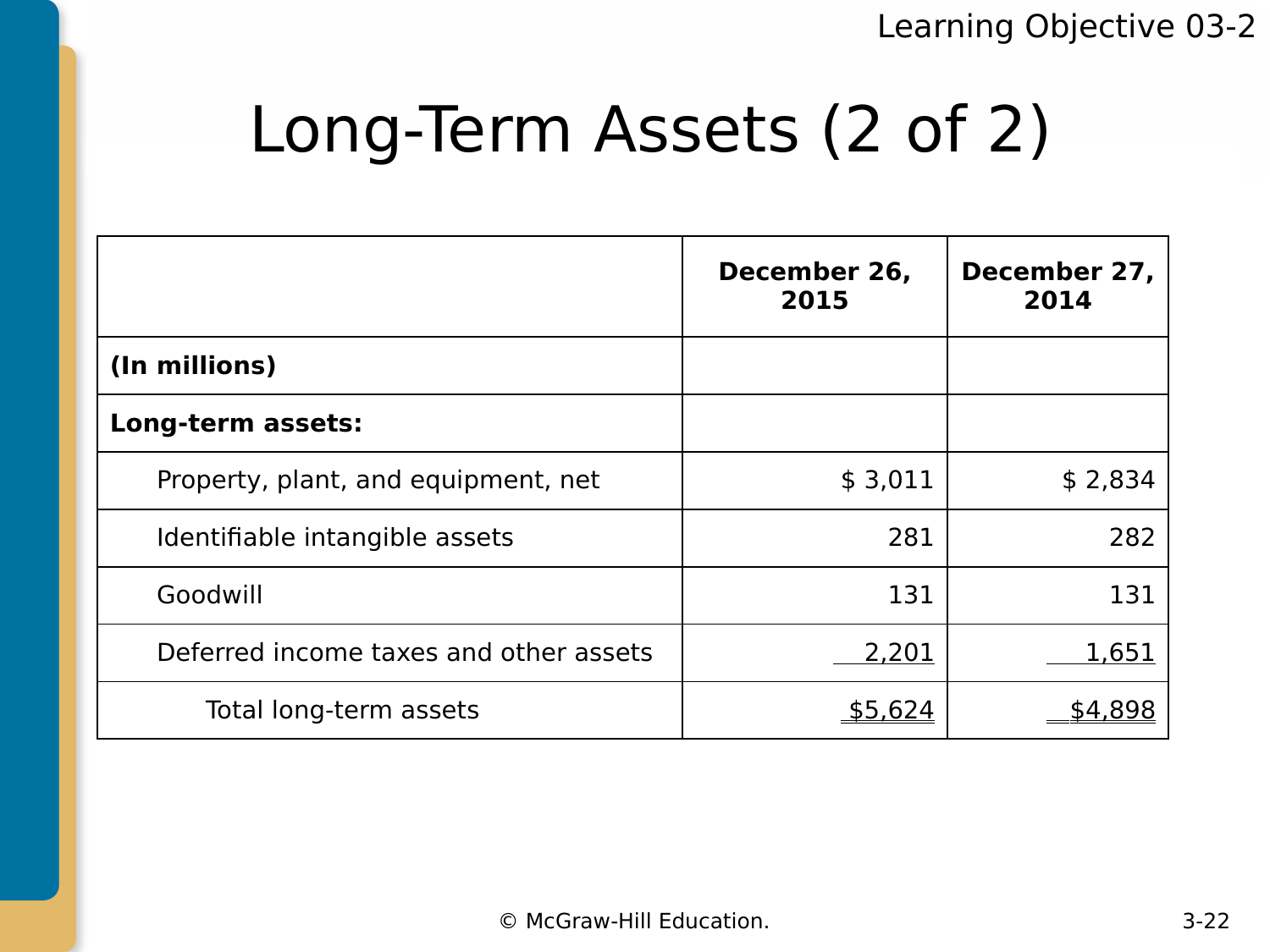

Learning Objective 03-2
# Long-Term Assets (2 of 2)
|  | December 26, 2015 | December 27, 2014 |
| --- | --- | --- |
| (In millions) |  |  |
| Long-term assets: |  |  |
| Property, plant, and equipment, net | $ 3,011 | $ 2,834 |
| Identifiable intangible assets | 281 | 282 |
| Goodwill | 131 | 131 |
| Deferred income taxes and other assets | 2,201 | 1,651 |
| Total long-term assets | $5,624 | $4,898 |